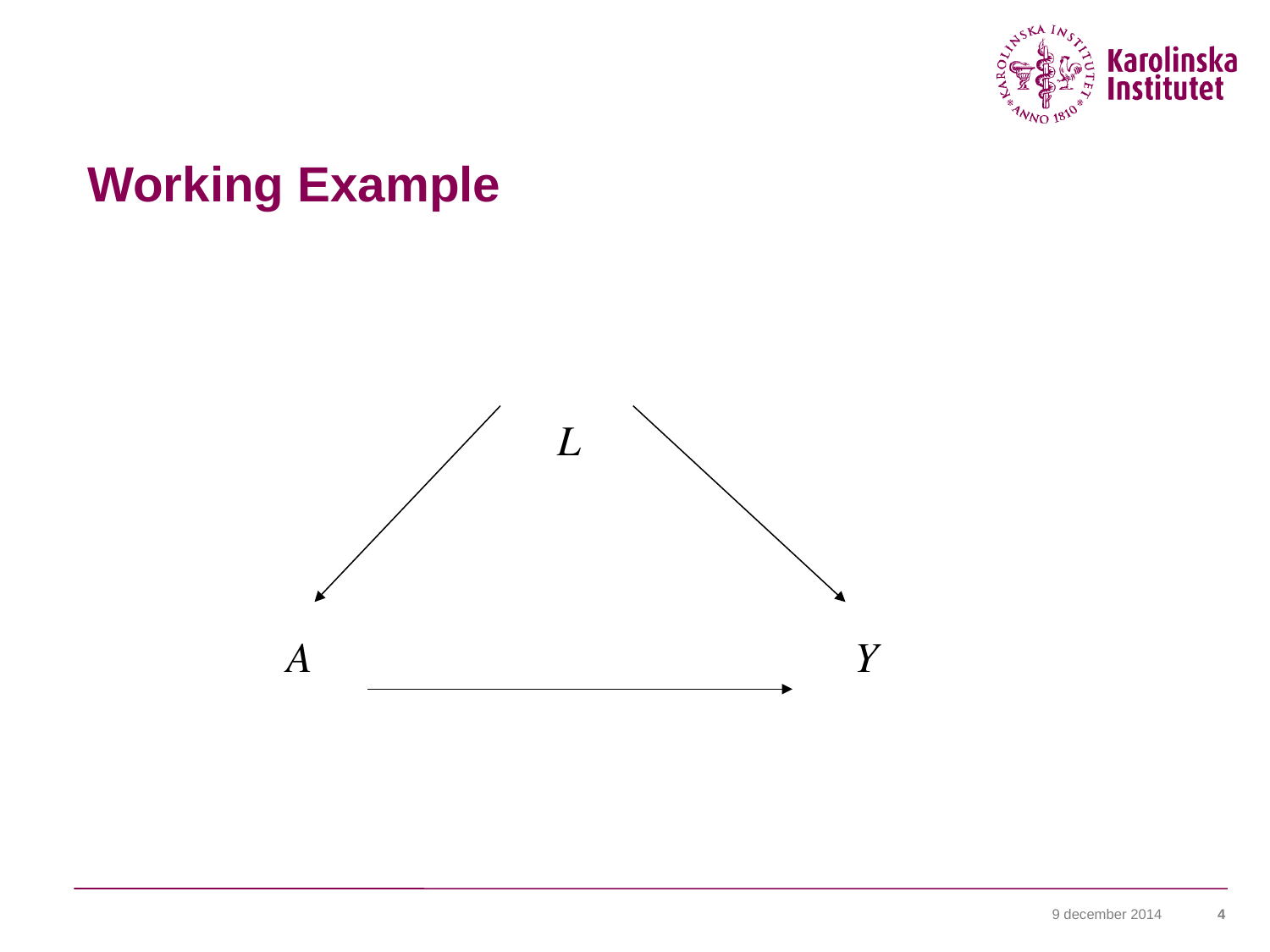

# Working Example

     L
A
Y
9 december 2014
4